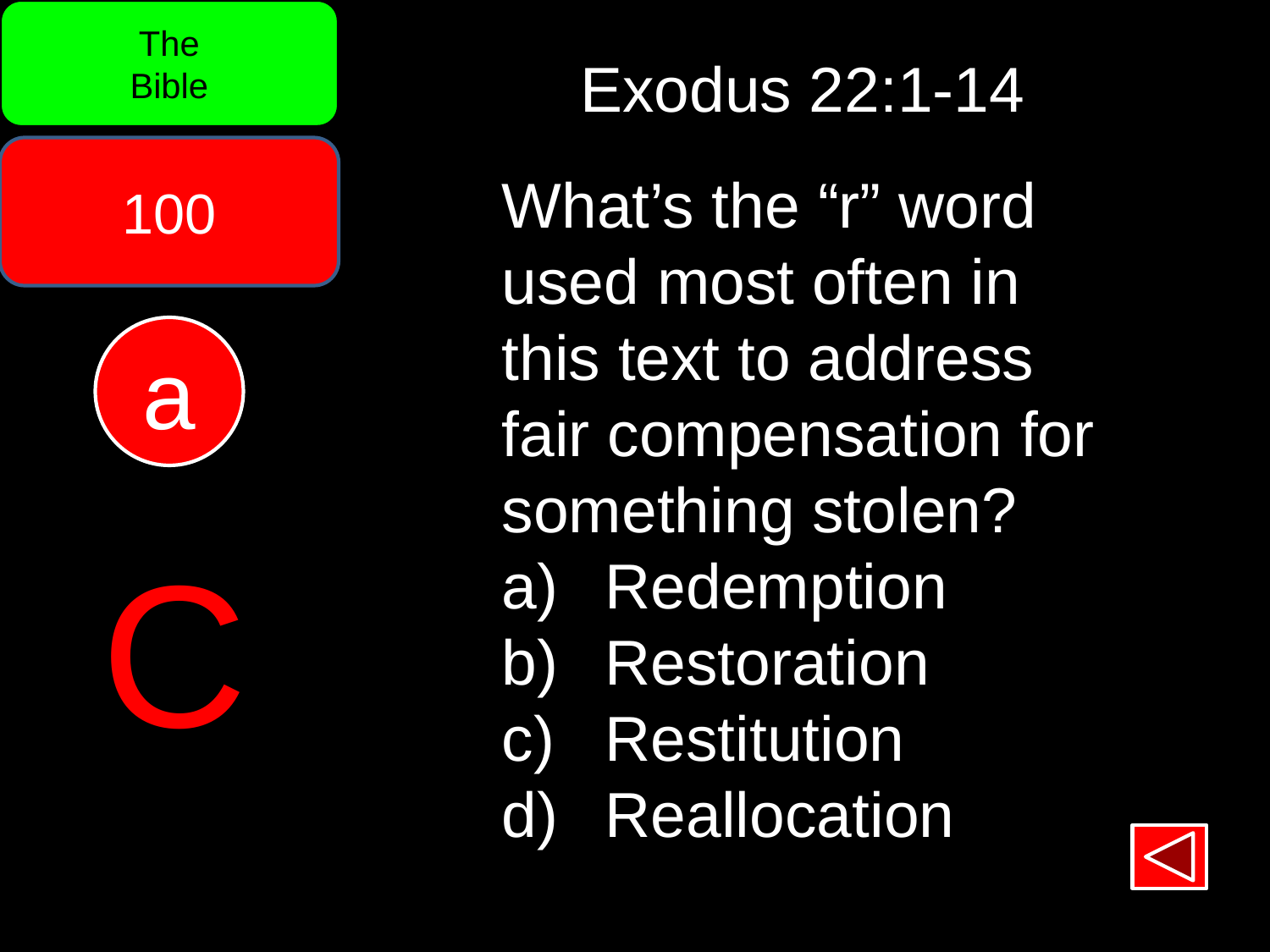

The
Bible
Exodus 22:1-14
100
What’s the “r” word
used most often in
this text to address
fair compensation for
something stolen?
Redemption
Restoration
Restitution
Reallocation
a
C